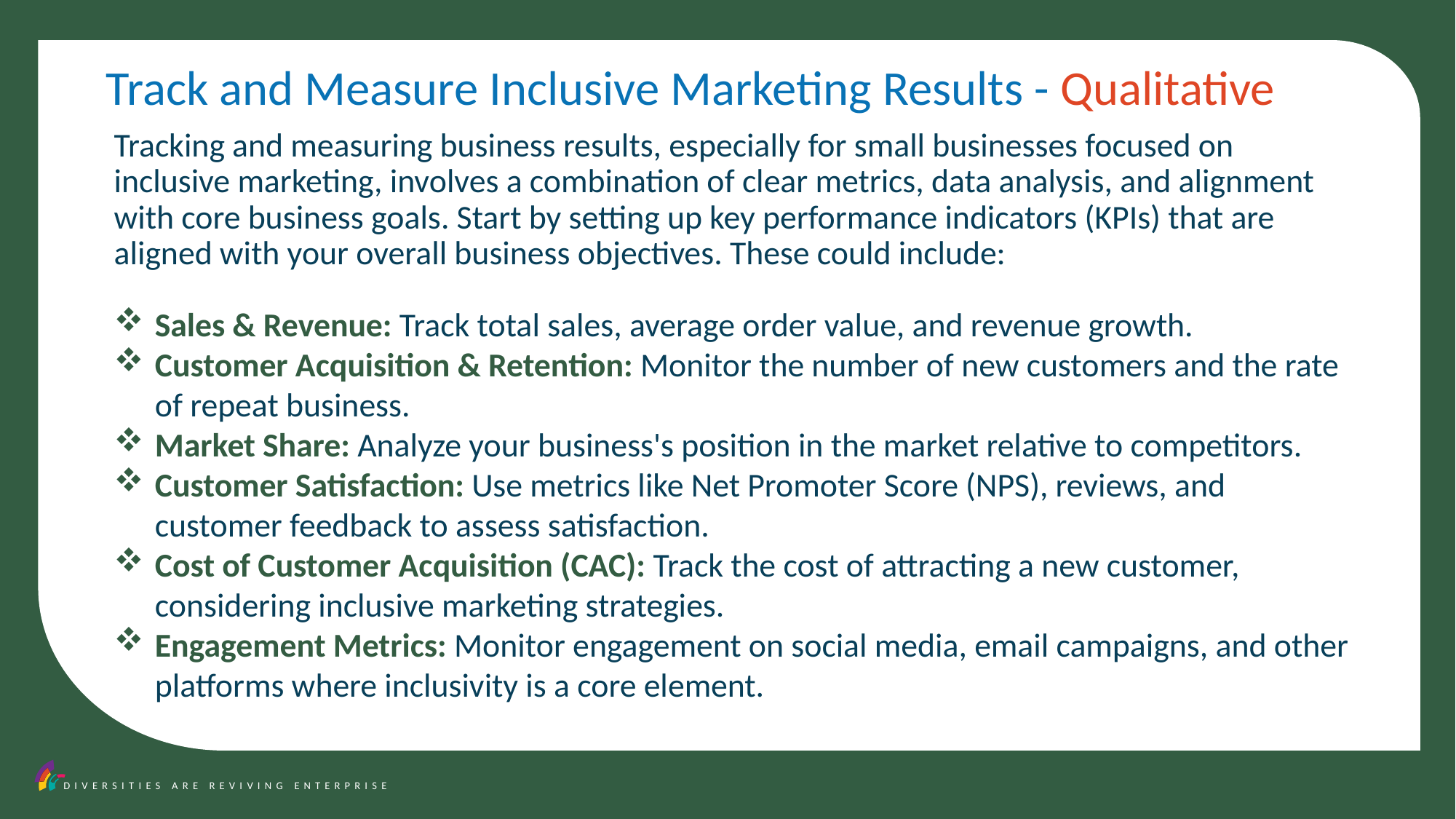

Track and Measure Inclusive Marketing Results - Qualitative
Tracking and measuring business results, especially for small businesses focused on inclusive marketing, involves a combination of clear metrics, data analysis, and alignment with core business goals. Start by setting up key performance indicators (KPIs) that are aligned with your overall business objectives. These could include:

Sales & Revenue: Track total sales, average order value, and revenue growth.
Customer Acquisition & Retention: Monitor the number of new customers and the rate of repeat business.
Market Share: Analyze your business's position in the market relative to competitors.
Customer Satisfaction: Use metrics like Net Promoter Score (NPS), reviews, and customer feedback to assess satisfaction.
Cost of Customer Acquisition (CAC): Track the cost of attracting a new customer, considering inclusive marketing strategies.
Engagement Metrics: Monitor engagement on social media, email campaigns, and other platforms where inclusivity is a core element.